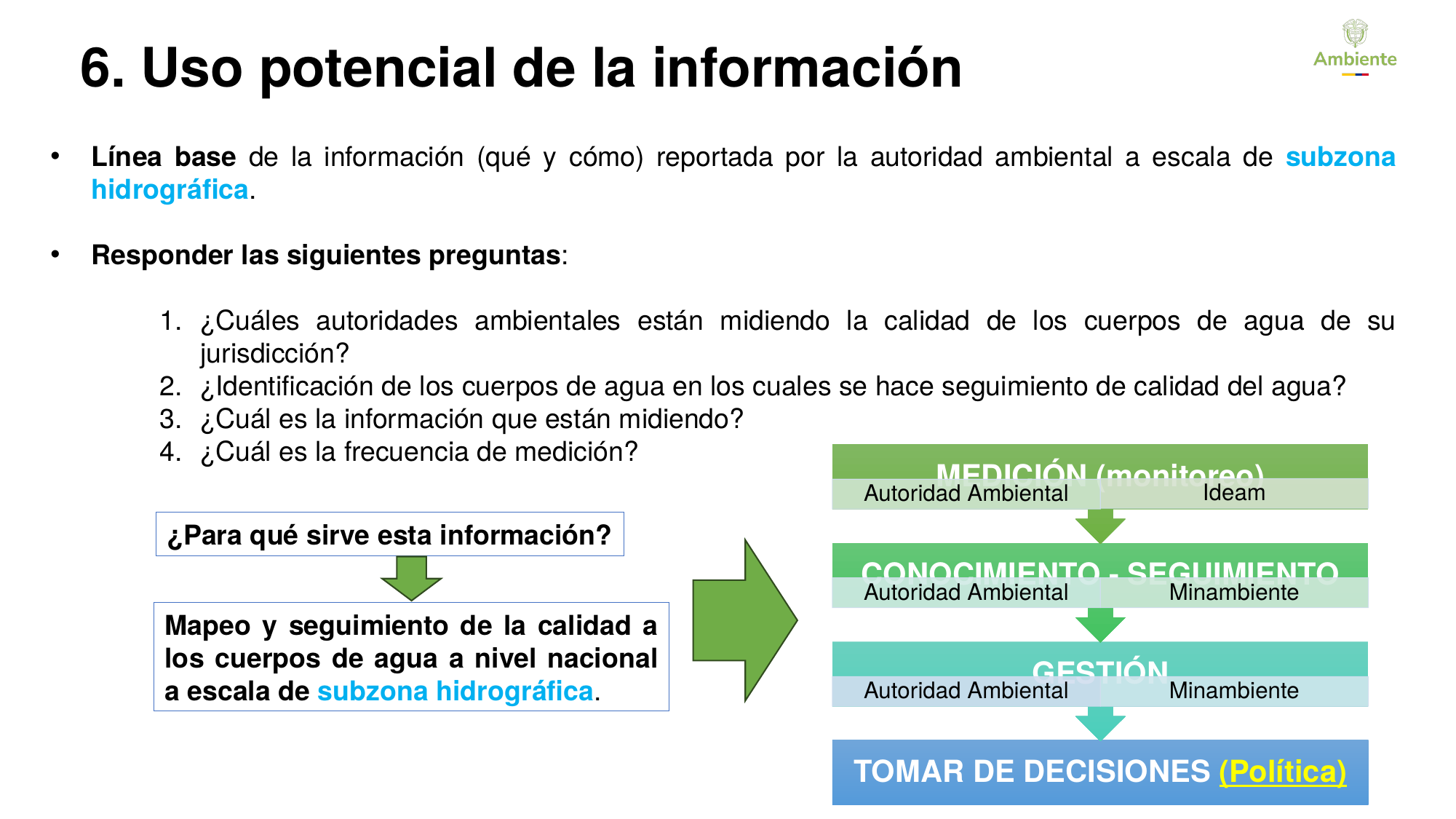

6. Uso potencial de la información
Línea base de la información (qué y cómo) reportada por la autoridad ambiental a escala de subzona hidrográfica.

Responder las siguientes preguntas:

¿Cuáles autoridades ambientales están midiendo la calidad de los cuerpos de agua de su jurisdicción?
¿Identificación de los cuerpos de agua en los cuales se hace seguimiento de calidad del agua?
¿Cuál es la información que están midiendo?
¿Cuál es la frecuencia de medición?

TOMAR DE DECISIONES (Política)
GESTIÓN
Autoridad Ambiental
Minambiente
CONOCIMIENTO - SEGUIMIENTO
Autoridad Ambiental
Minambiente
MEDICIÓN (monitoreo)
Autoridad Ambiental
Ideam
¿Para qué sirve esta información?

Mapeo y seguimiento de la calidad a los cuerpos de agua a nivel nacional a escala de subzona hidrográfica.